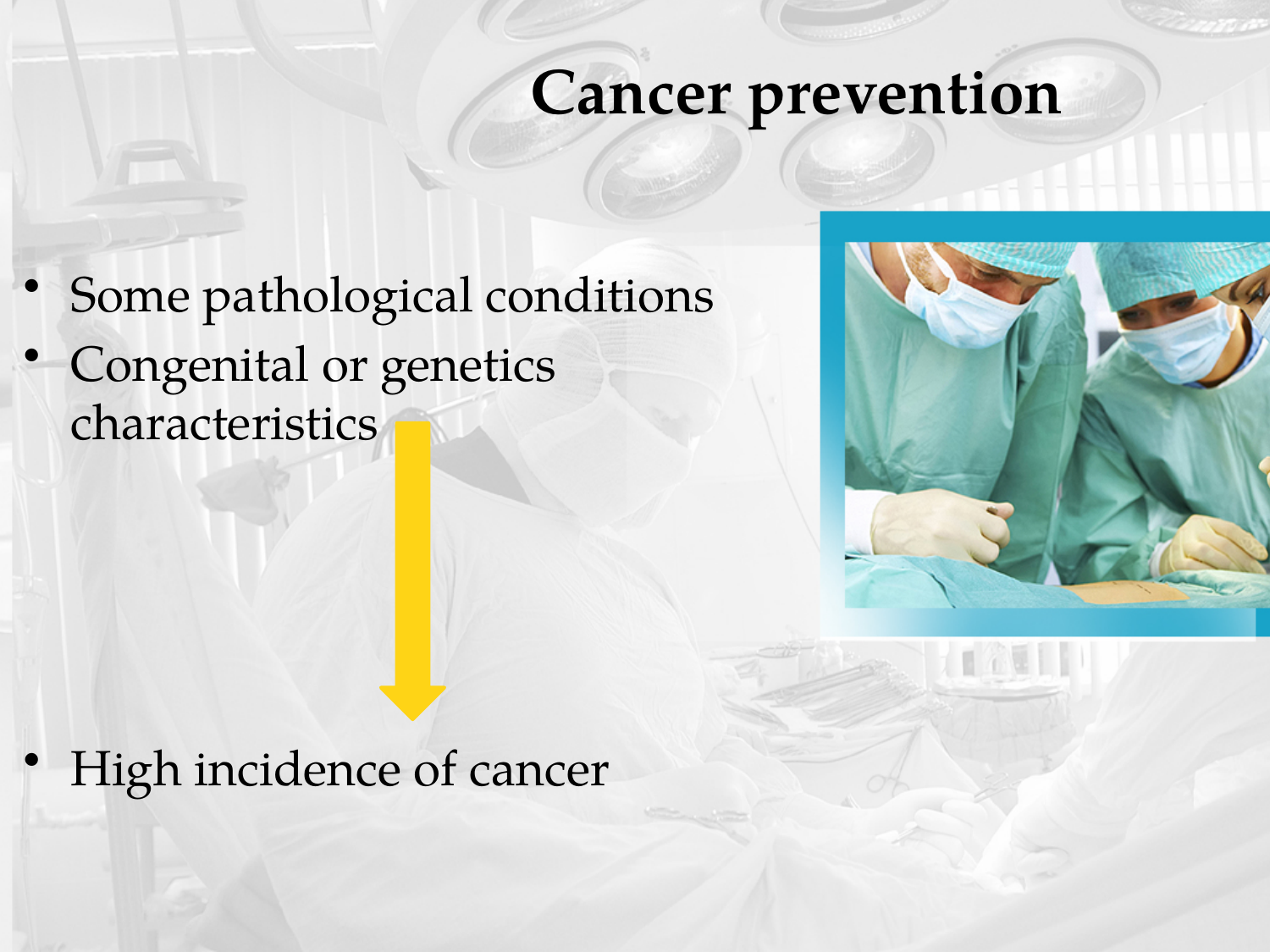

# Cancer prevention
Some pathological conditions
Congenital or genetics characteristics

High incidence of cancer